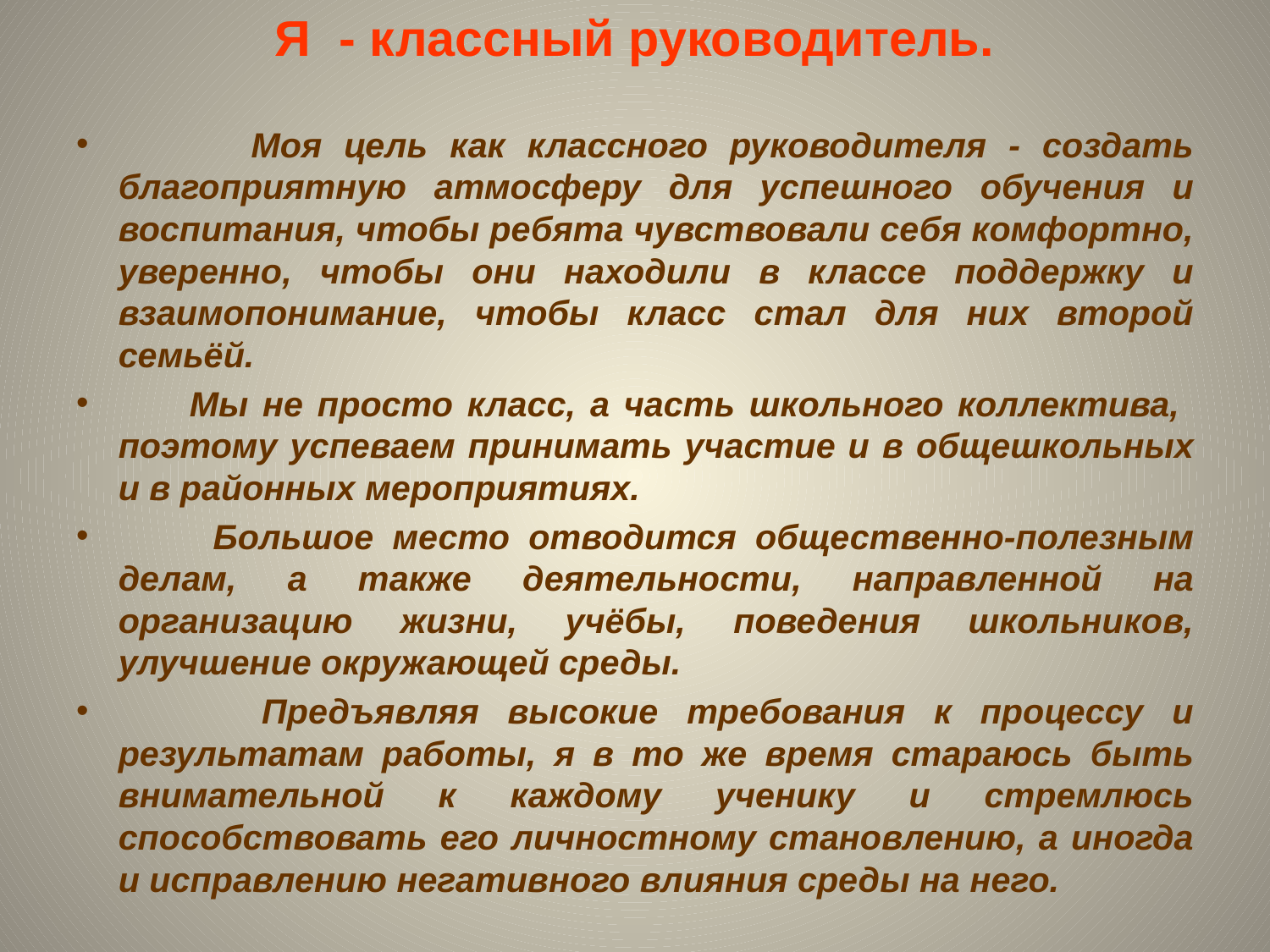

Я  - классный руководитель.

      Моя цель как классного руководителя - создать благоприятную атмосферу для успешного обучения и воспитания, чтобы ребята чувствовали себя комфортно, уверенно, чтобы они находили в классе поддержку и взаимопонимание, чтобы класс стал для них второй семьёй.
     Мы не просто класс, а часть школьного коллектива,  поэтому успеваем принимать участие и в общешкольных и в районных мероприятиях.
     Большое место отводится общественно-полезным делам, а также деятельности, направленной на организацию жизни, учёбы, поведения школьников, улучшение окружающей среды.
     Предъявляя высокие требования к процессу и результатам работы, я в то же время стараюсь быть внимательной к каждому ученику и стремлюсь способствовать его личностному становлению, а иногда и исправлению негативного влияния среды на него.

#